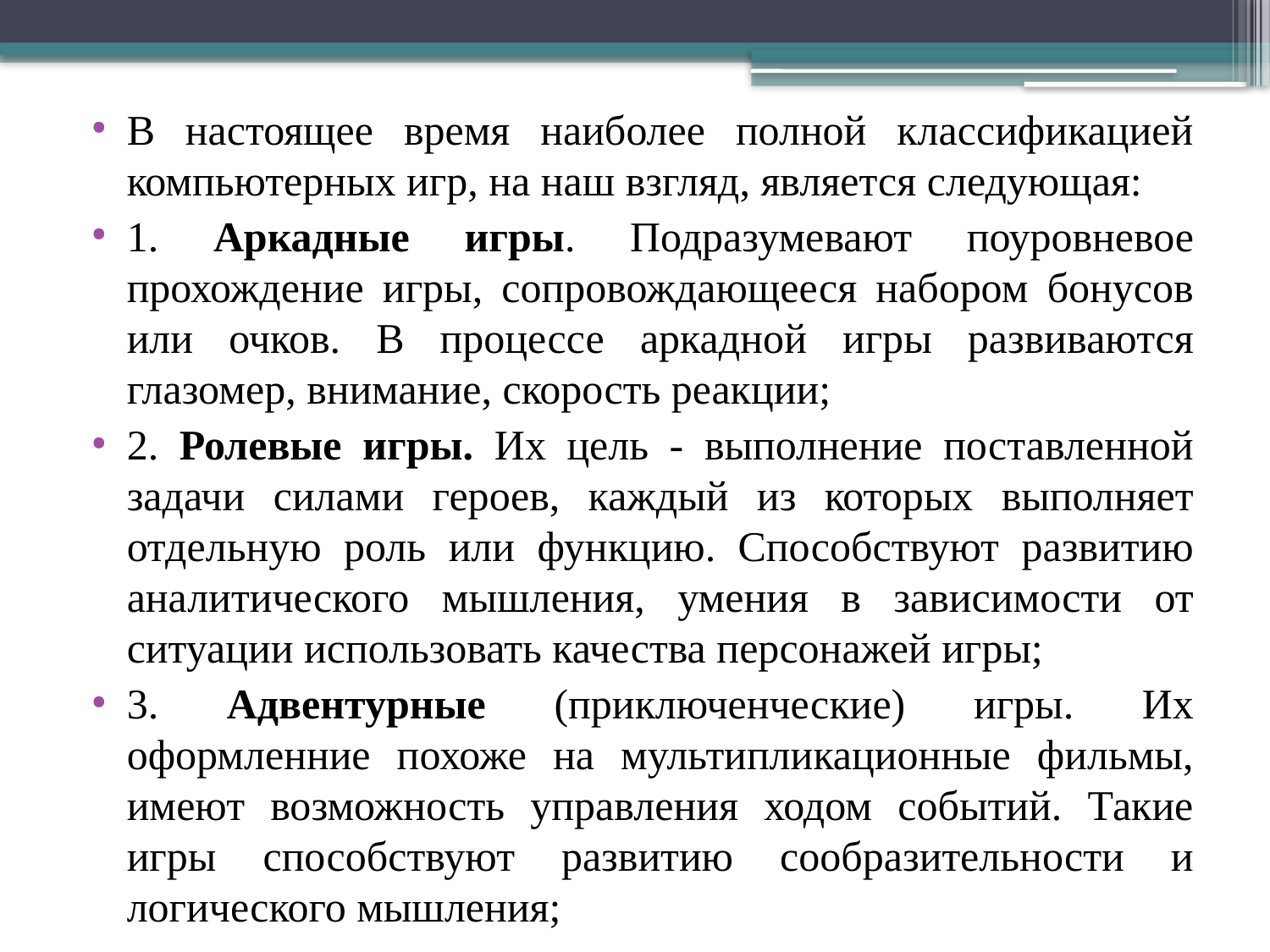

#
В настоящее время наиболее полной классификацией компьютерных игр, на наш взгляд, является следующая:
1. Аркадные игры. Подразумевают поуровневое прохождение игры, сопровождающееся набором бонусов или очков. В процессе аркадной игры развиваются глазомер, внимание, скорость реакции;
2. Ролевые игры. Их цель - выполнение поставленной задачи силами героев, каждый из которых выполняет отдельную роль или функцию. Способствуют развитию аналитического мышления, умения в зависимости от ситуации использовать качества персонажей игры;
3. Адвентурные (приключенческие) игры. Их оформленние похоже на мультипликационные фильмы, имеют возможность управления ходом событий. Такие игры способствуют развитию сообразительности и логического мышления;